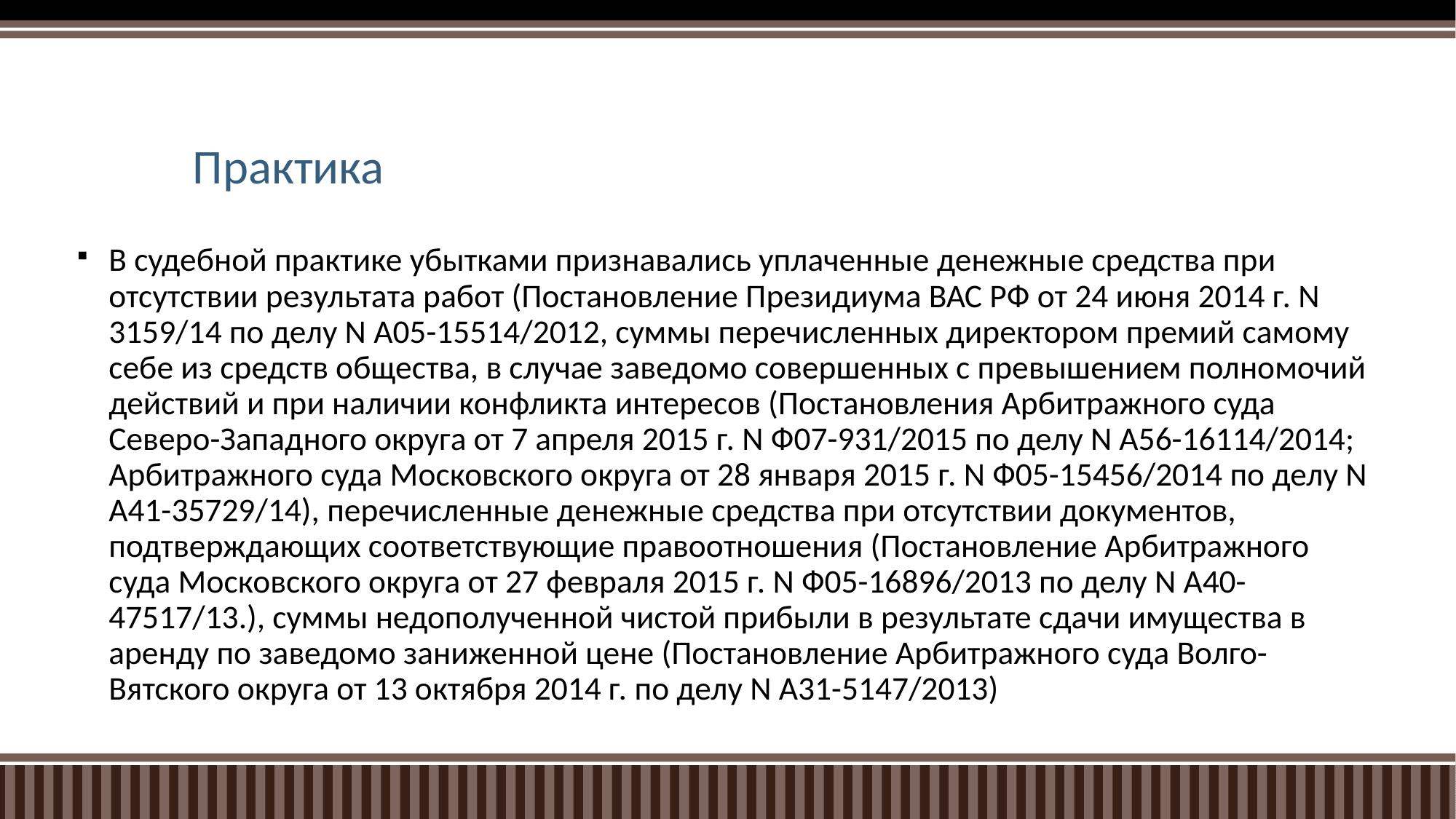

# Практика
В судебной практике убытками признавались уплаченные денежные средства при отсутствии результата работ (Постановление Президиума ВАС РФ от 24 июня 2014 г. N 3159/14 по делу N А05-15514/2012, суммы перечисленных директором премий самому себе из средств общества, в случае заведомо совершенных с превышением полномочий действий и при наличии конфликта интересов (Постановления Арбитражного суда Северо-Западного округа от 7 апреля 2015 г. N Ф07-931/2015 по делу N А56-16114/2014; Арбитражного суда Московского округа от 28 января 2015 г. N Ф05-15456/2014 по делу N А41-35729/14), перечисленные денежные средства при отсутствии документов, подтверждающих соответствующие правоотношения (Постановление Арбитражного суда Московского округа от 27 февраля 2015 г. N Ф05-16896/2013 по делу N А40-47517/13.), суммы недополученной чистой прибыли в результате сдачи имущества в аренду по заведомо заниженной цене (Постановление Арбитражного суда Волго-Вятского округа от 13 октября 2014 г. по делу N А31-5147/2013)